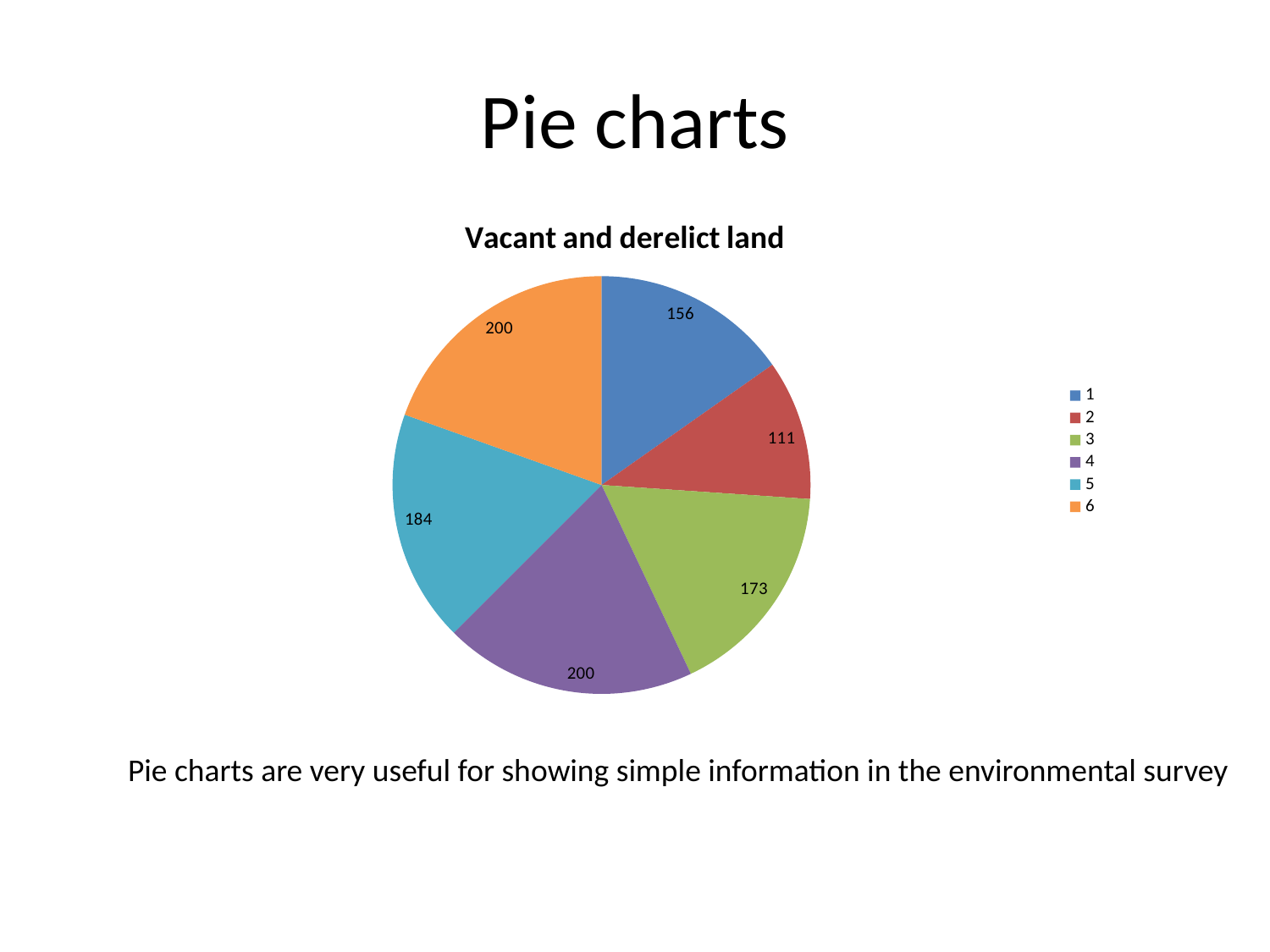

# Pie charts

### Chart: Vacant and derelict land

| Category |  |
|---|---|
Pie charts are very useful for showing simple information in the environmental survey